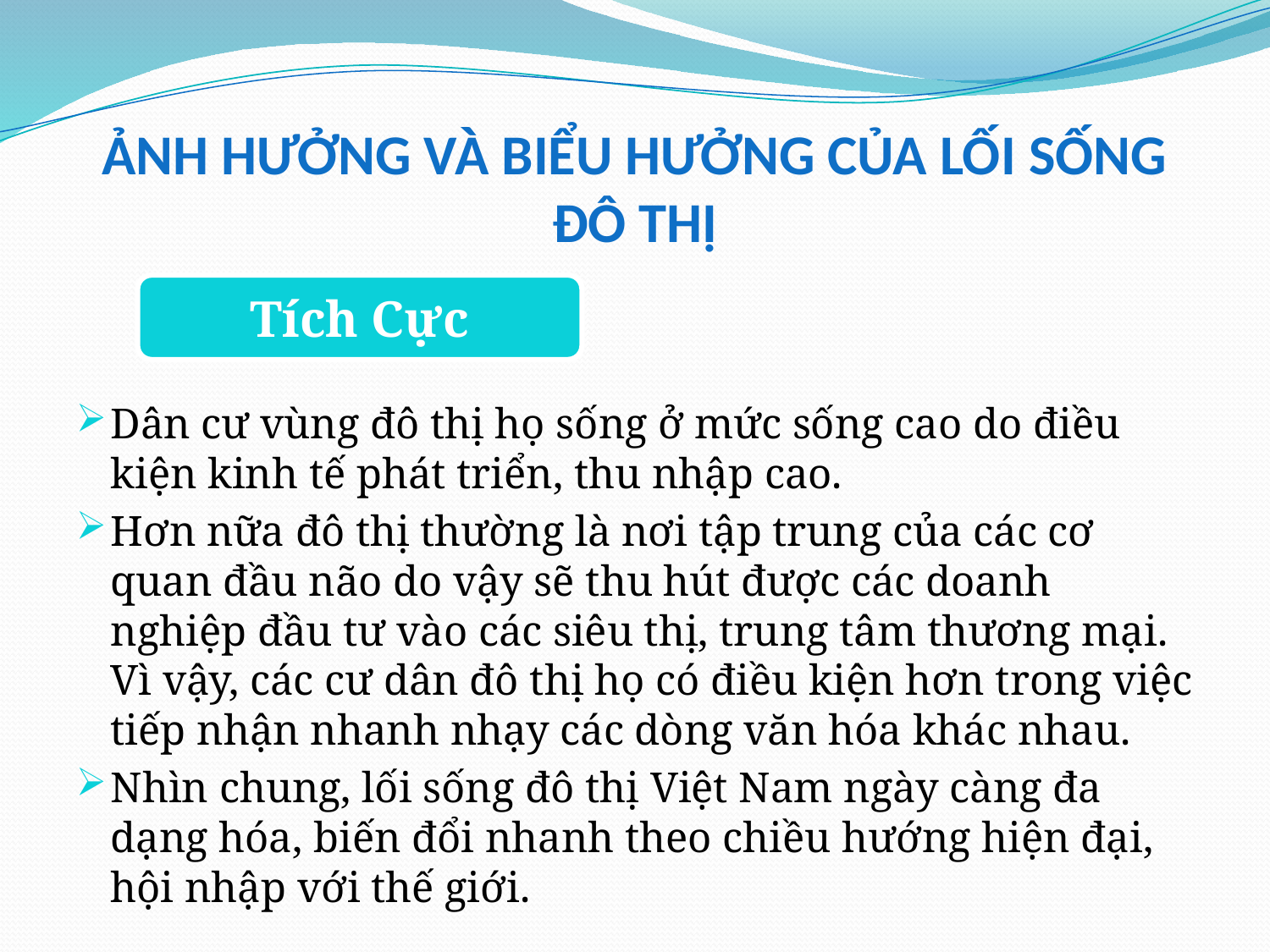

# Ảnh hưởng và biểu hưởng của LỐI SỐNG ĐÔ THỊ
Tích Cực
Dân cư vùng đô thị họ sống ở mức sống cao do điều kiện kinh tế phát triển, thu nhập cao.
Hơn nữa đô thị thường là nơi tập trung của các cơ quan đầu não do vậy sẽ thu hút được các doanh nghiệp đầu tư vào các siêu thị, trung tâm thương mại. Vì vậy, các cư dân đô thị họ có điều kiện hơn trong việc tiếp nhận nhanh nhạy các dòng văn hóa khác nhau.
Nhìn chung, lối sống đô thị Việt Nam ngày càng đa dạng hóa, biến đổi nhanh theo chiều hướng hiện đại, hội nhập với thế giới.